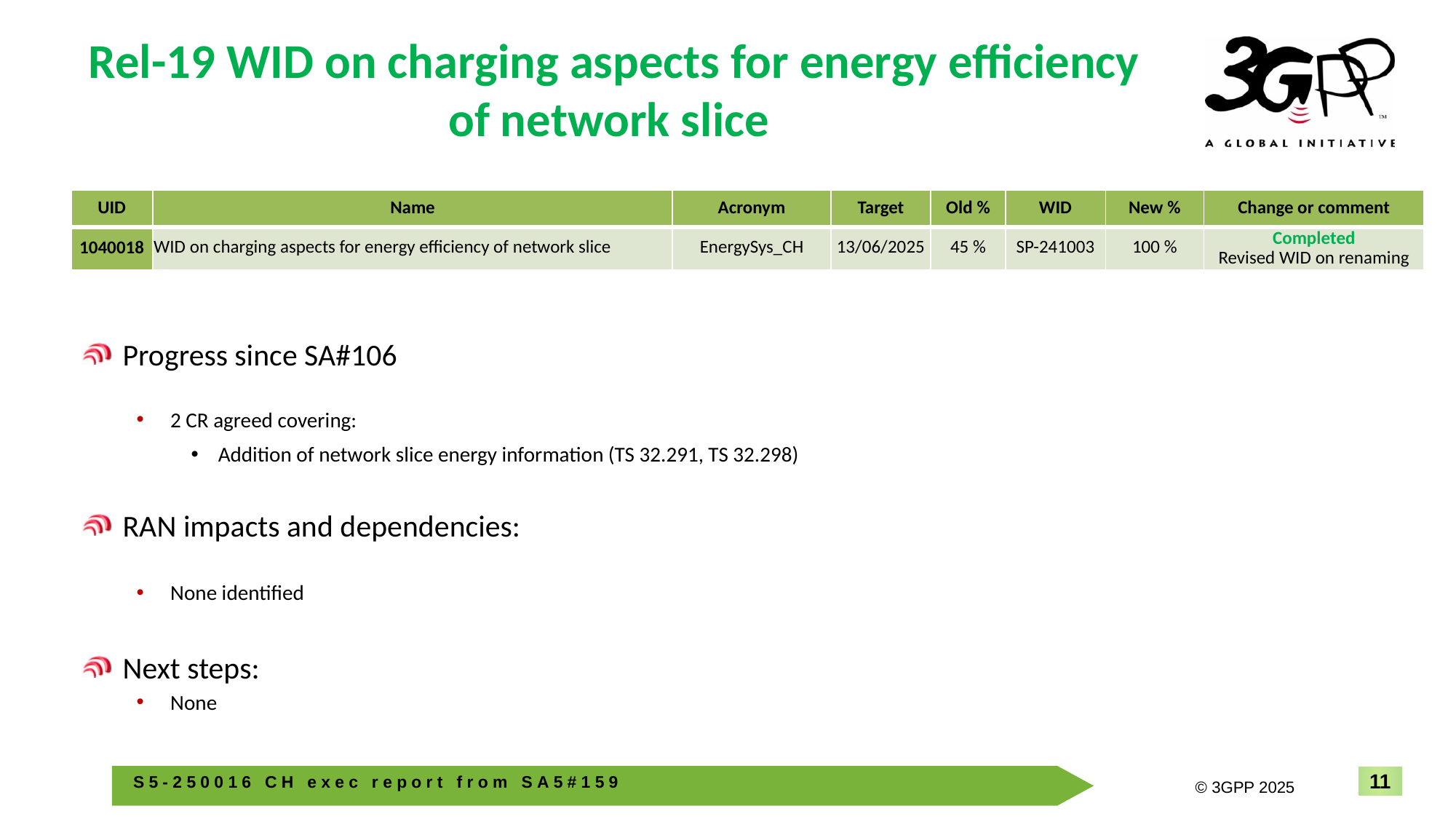

# Rel-19 WID on charging aspects for energy efficiency of network slice
| UID | Name | Acronym | Target | Old % | WID | New % | Change or comment |
| --- | --- | --- | --- | --- | --- | --- | --- |
| 1040018 | WID on charging aspects for energy efficiency of network slice | EnergySys\_CH | 13/06/2025 | 45 % | SP-241003 | 100 % | Completed Revised WID on renaming |
Progress since SA#106

2 CR agreed covering:
Addition of network slice energy information (TS 32.291, TS 32.298)

RAN impacts and dependencies:

None identified

Next steps:
None